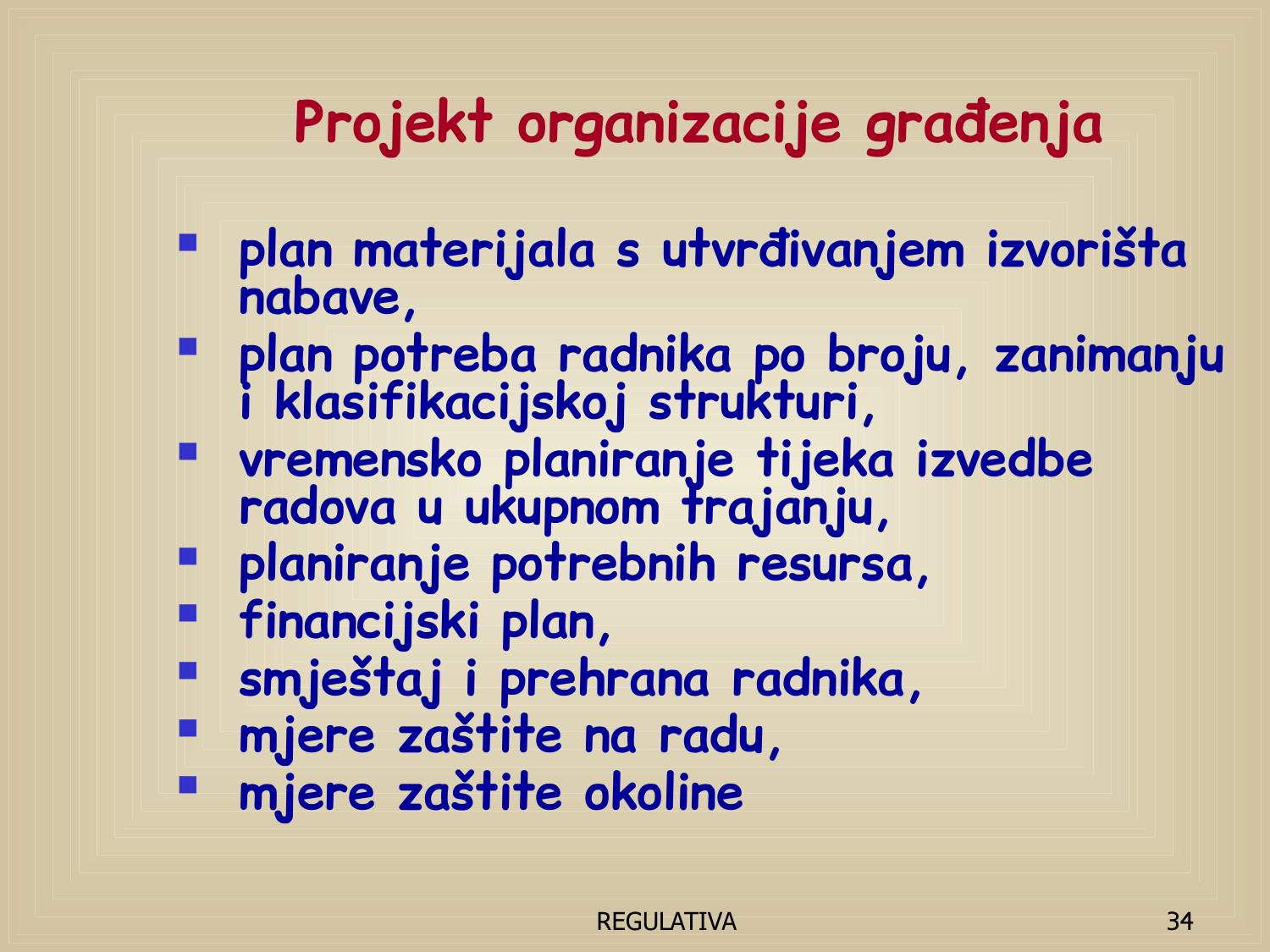

# Projekt organizacije građenja
plan materijala s utvrđivanjem izvorišta nabave,
plan potreba radnika po broju, zanimanju i klasifikacijskoj strukturi,
vremensko planiranje tijeka izvedbe radova u ukupnom trajanju,
planiranje potrebnih resursa,
financijski plan,
smještaj i prehrana radnika,
mjere zaštite na radu,
mjere zaštite okoline
REGULATIVA
34